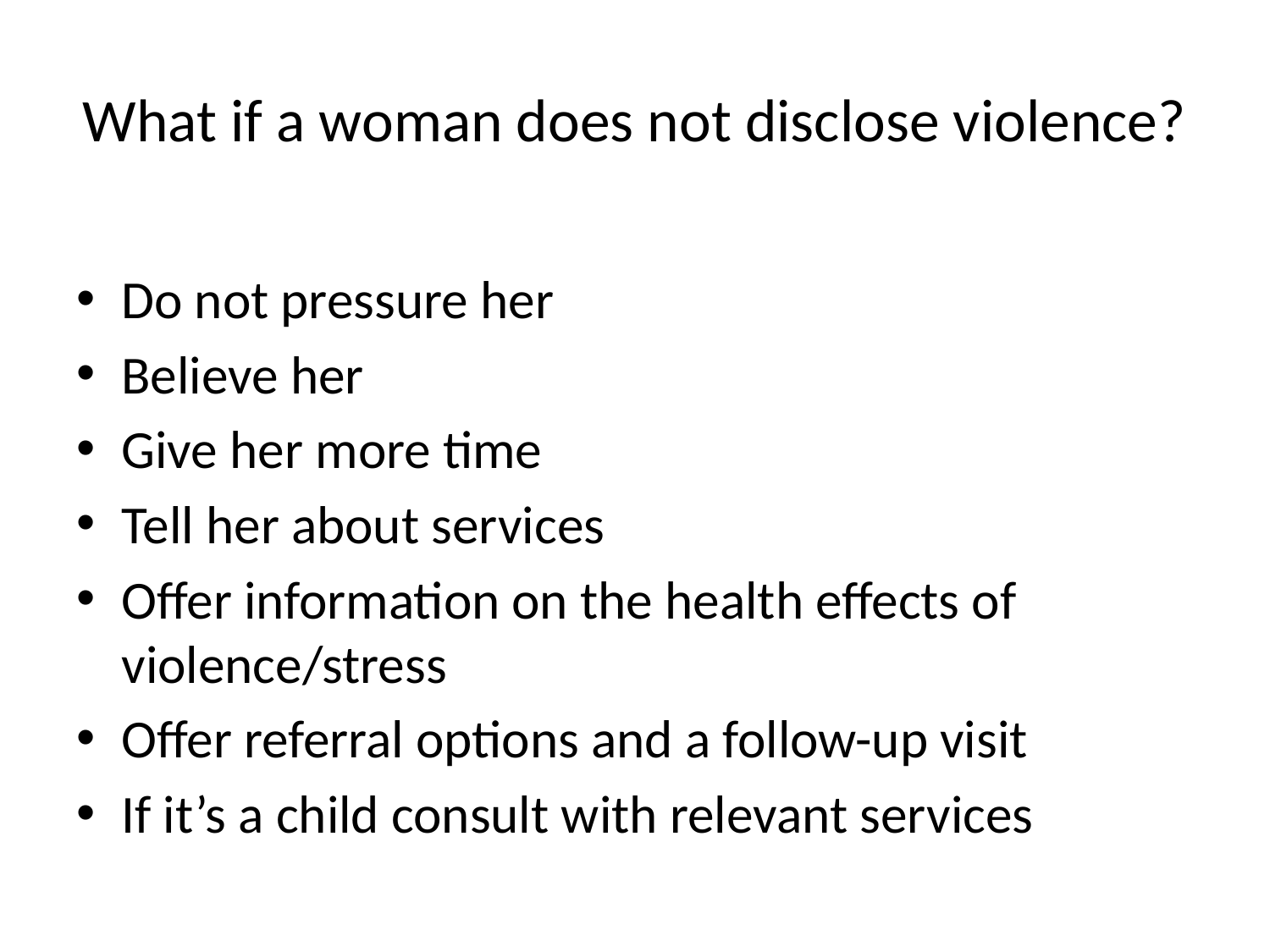

# What if a woman does not disclose violence?
Do not pressure her
Believe her
Give her more time
Tell her about services
Offer information on the health effects of violence/stress
Offer referral options and a follow-up visit
If it’s a child consult with relevant services